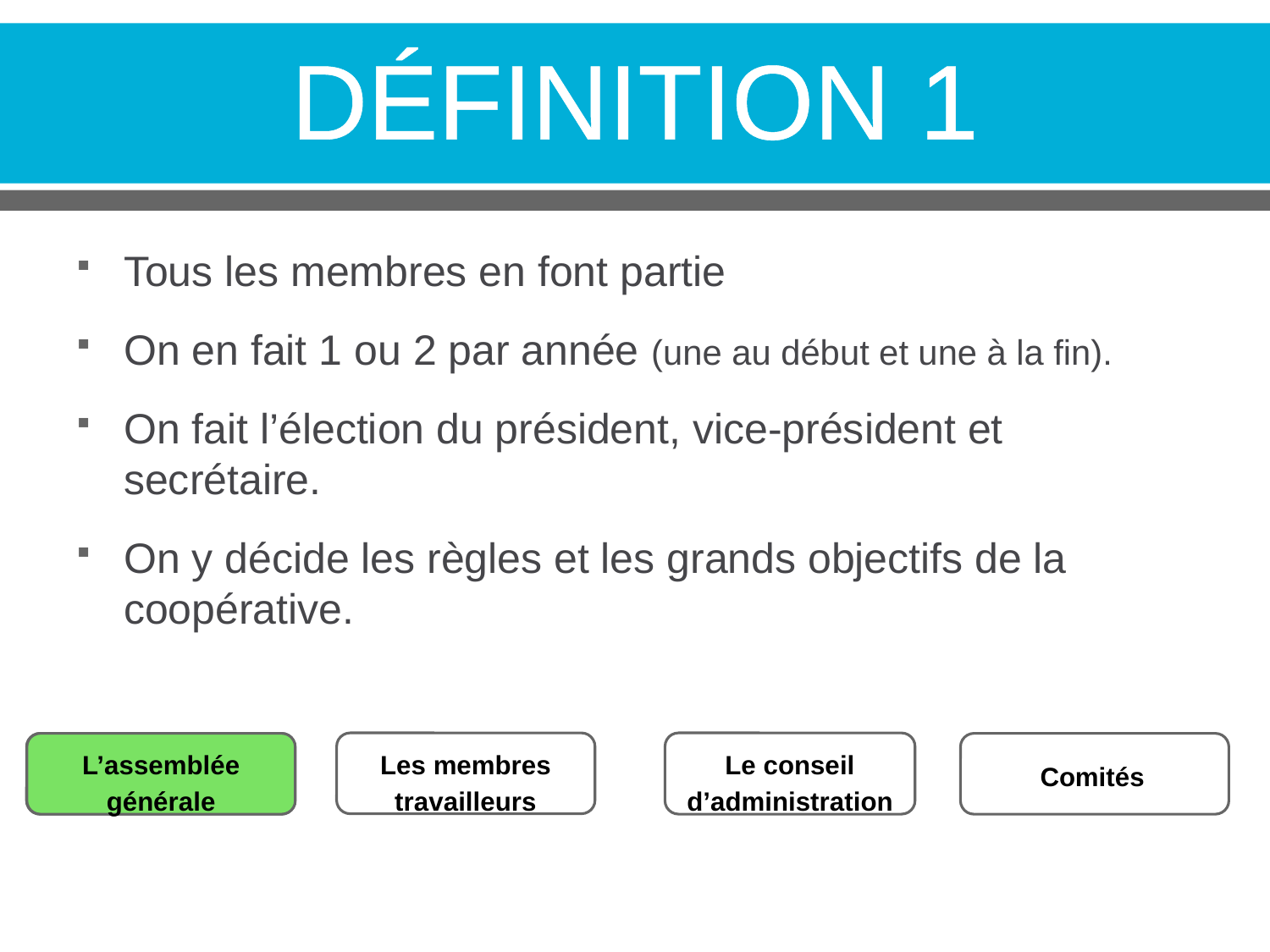

# DÉFINITION 1
Tous les membres en font partie

On en fait 1 ou 2 par année (une au début et une à la fin).

On fait l’élection du président, vice-président et secrétaire.

On y décide les règles et les grands objectifs de la coopérative.

Les membres travailleurs

Le conseil d’administration

L’assemblée générale

L’assemblée générale

Comités